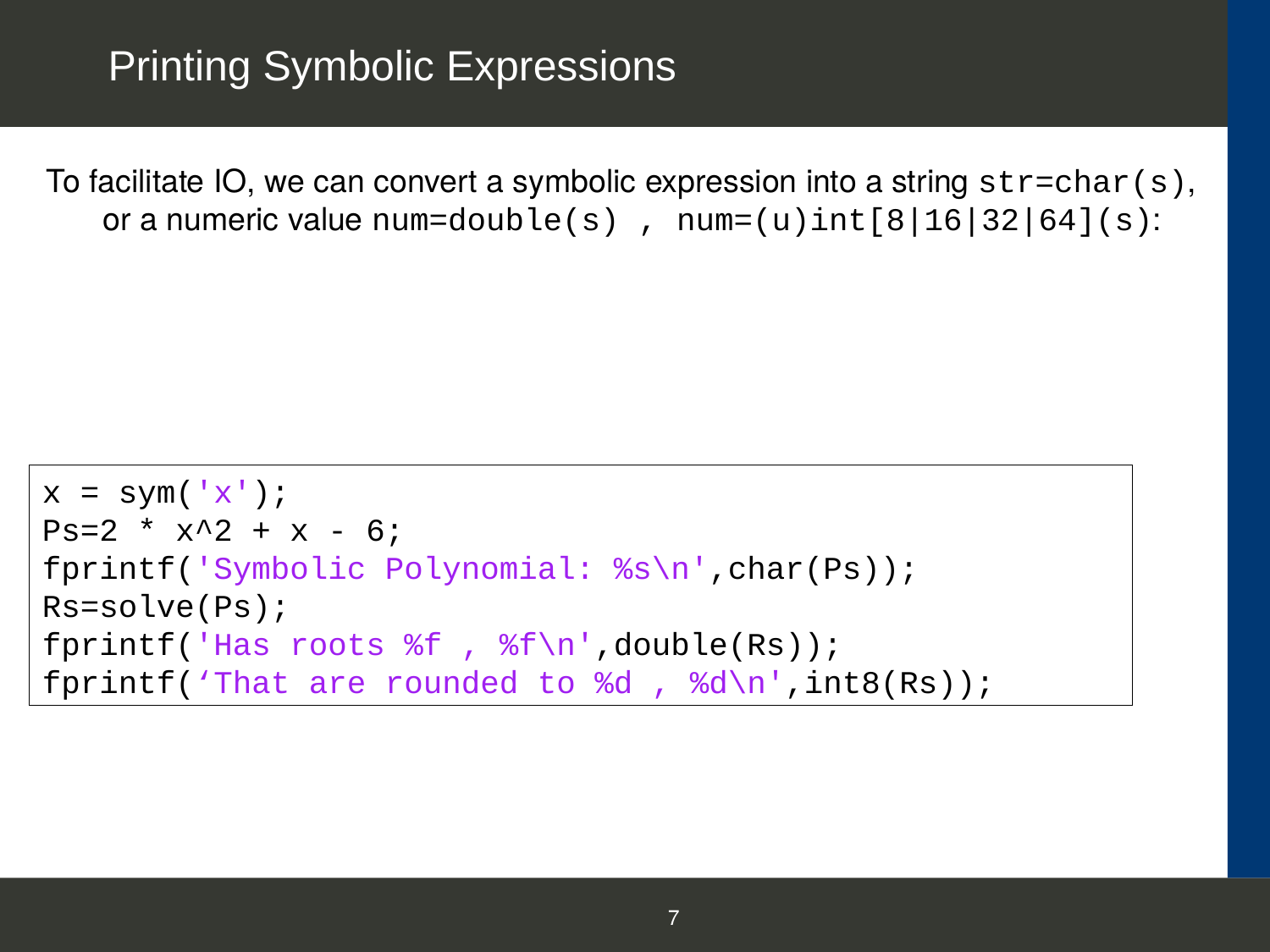

# Printing Symbolic Expressions
To facilitate IO, we can convert a symbolic expression into a string str=char(s),  or a numeric value num=double(s) , num=(u)int[8|16|32|64](s):
x = sym('x');
Ps=2 * x^2 + x - 6;
fprintf('Symbolic Polynomial: %s\n',char(Ps));
Rs=solve(Ps);
fprintf('Has roots %f , %f\n',double(Rs));
fprintf(‘That are rounded to %d , %d\n',int8(Rs));